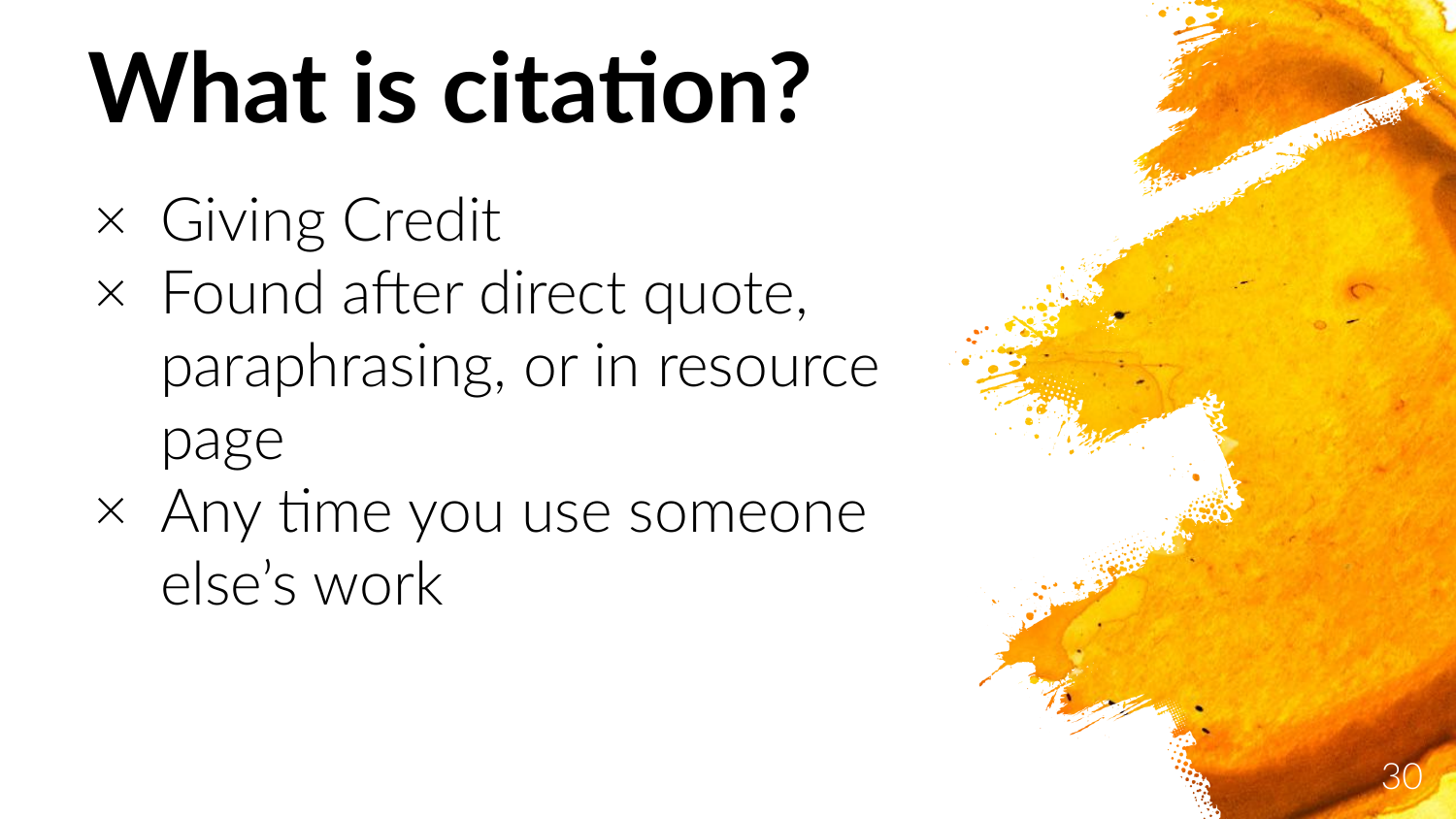

# What is citation?
Giving Credit
Found after direct quote, paraphrasing, or in resource page
Any time you use someone else’s work

30